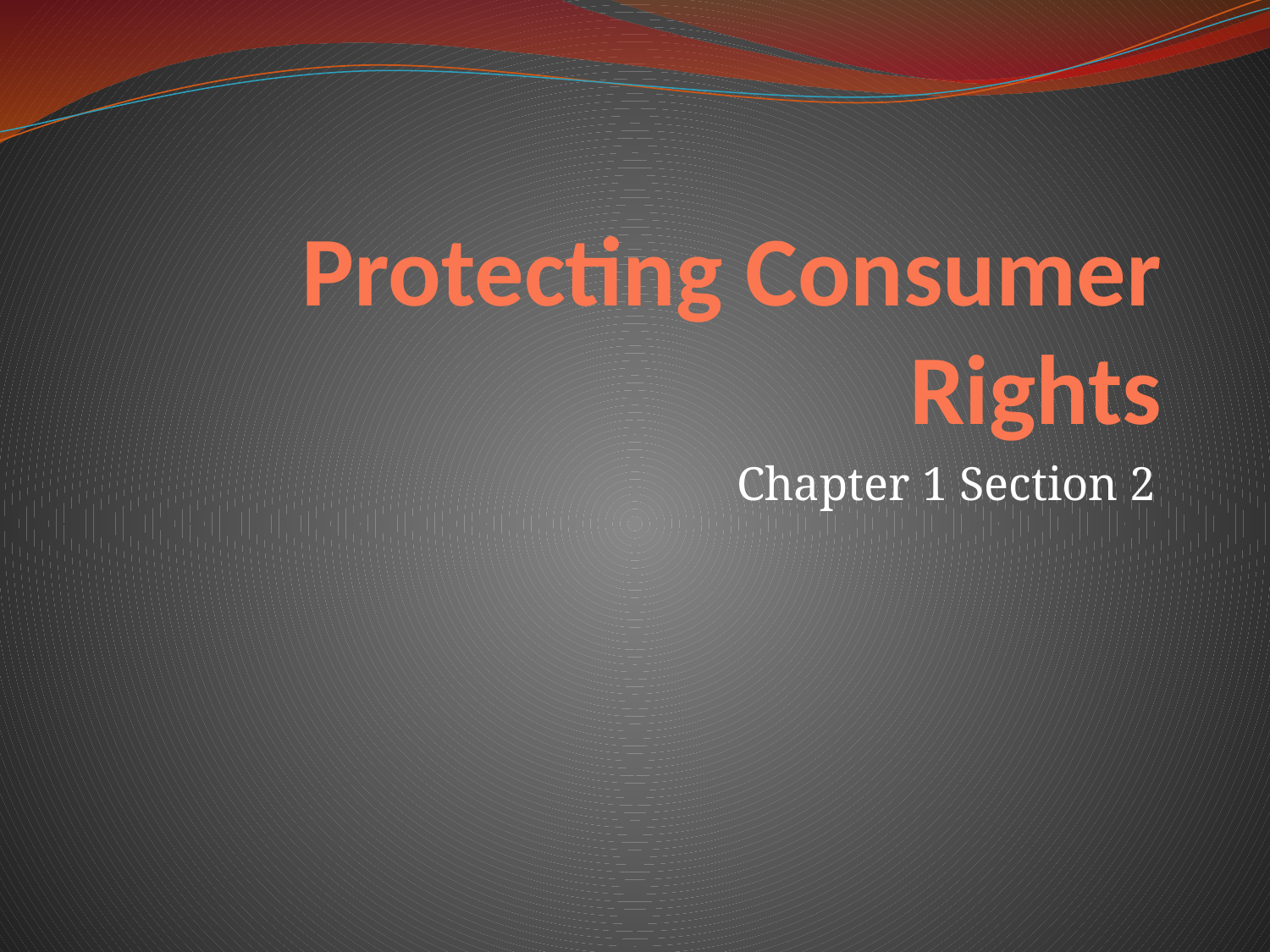

# Protecting Consumer Rights
Chapter 1 Section 2